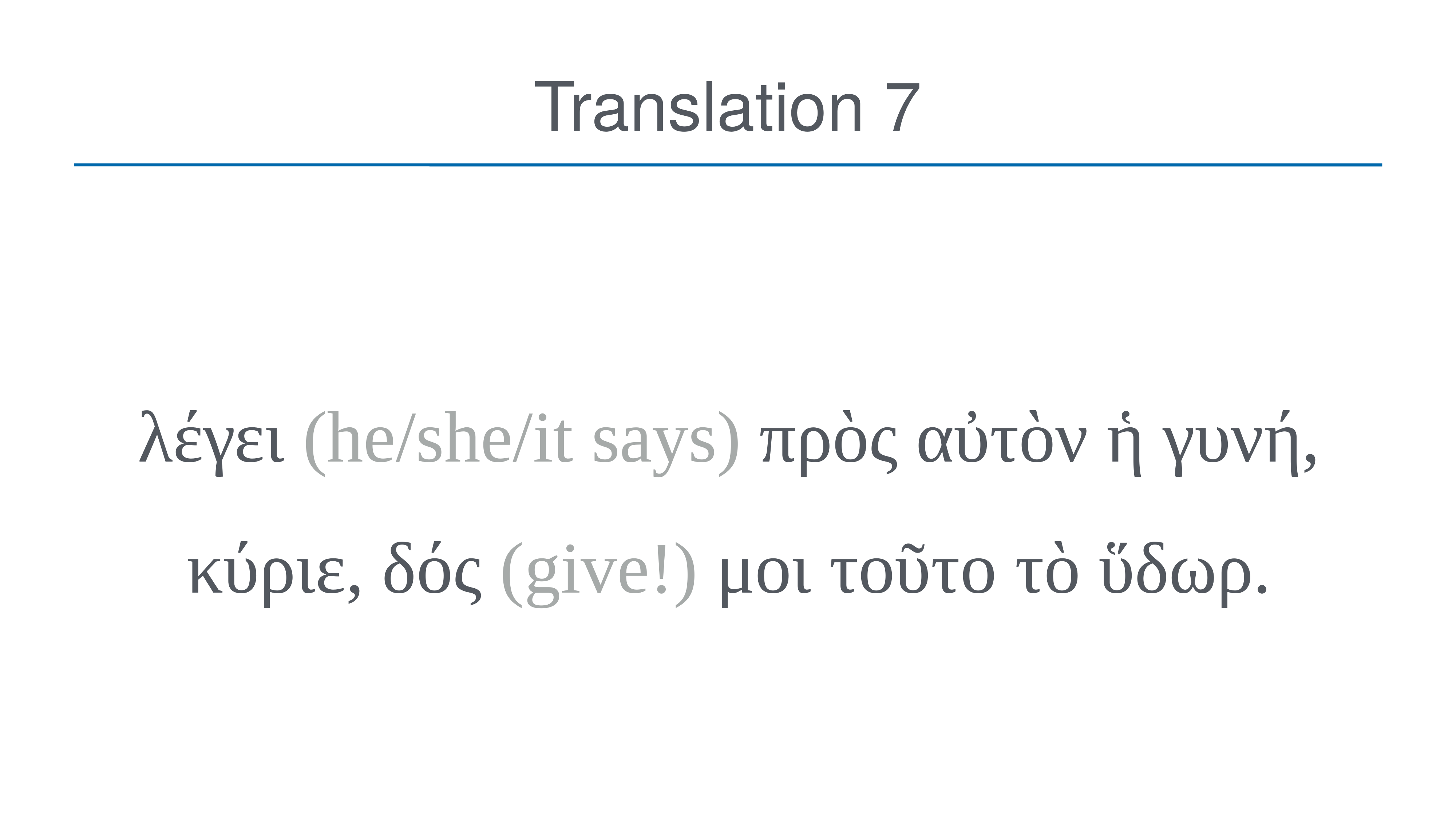

# Translation 7
λέγει (he/she/it says) πρὸς αὐτὸν ἡ γυνή, κύριε, δός (give!) μοι τοῦτο τὸ ὕδωρ.